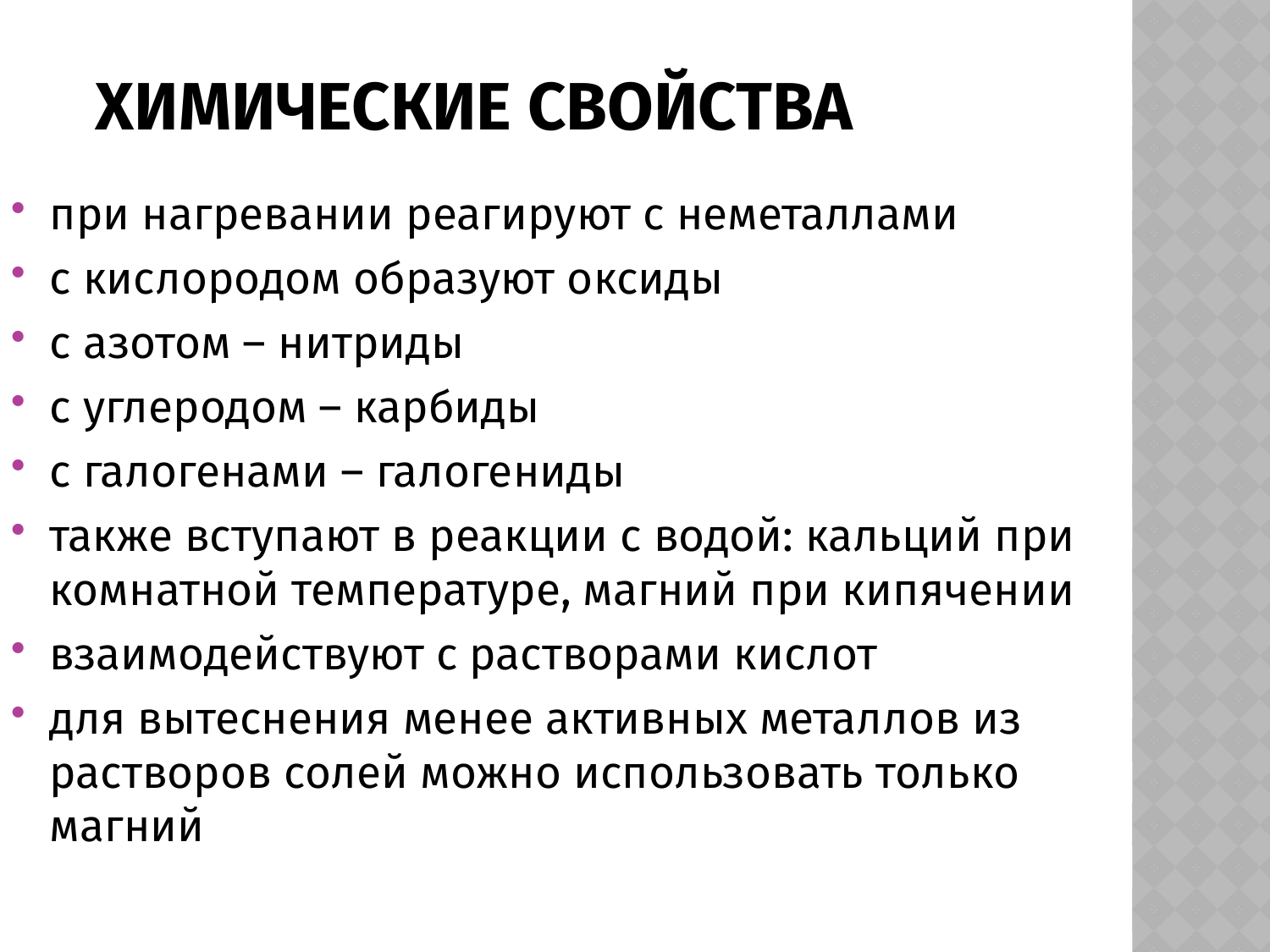

# Химические свойства
при нагревании реагируют с неметаллами
с кислородом образуют оксиды
с азотом – нитриды
с углеродом – карбиды
с галогенами – галогениды
также вступают в реакции с водой: кальций при комнатной температуре, магний при кипячении
взаимодействуют с растворами кислот
для вытеснения менее активных металлов из растворов солей можно использовать только магний